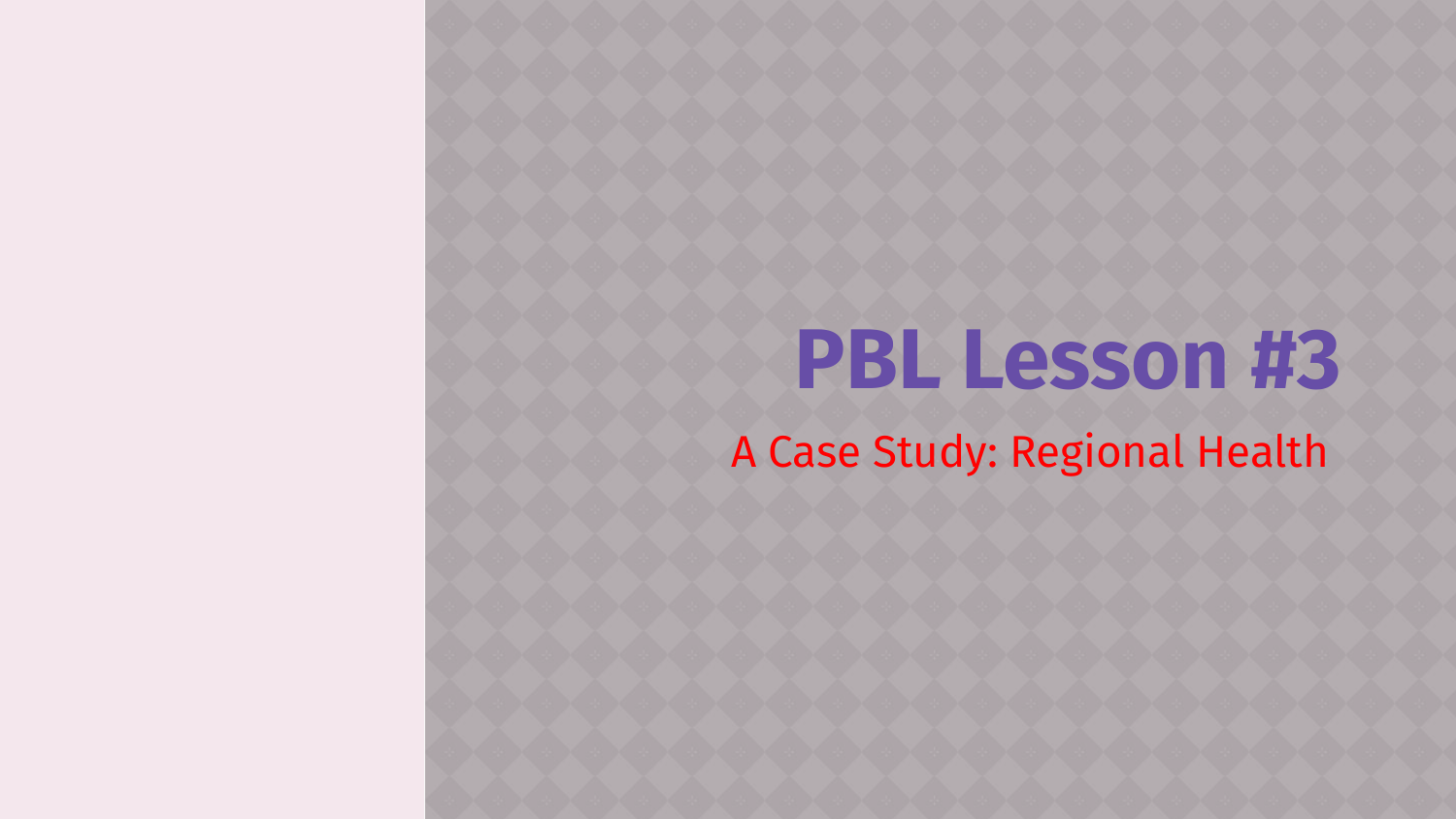

# PBL Lesson #3
A Case Study: Regional Health